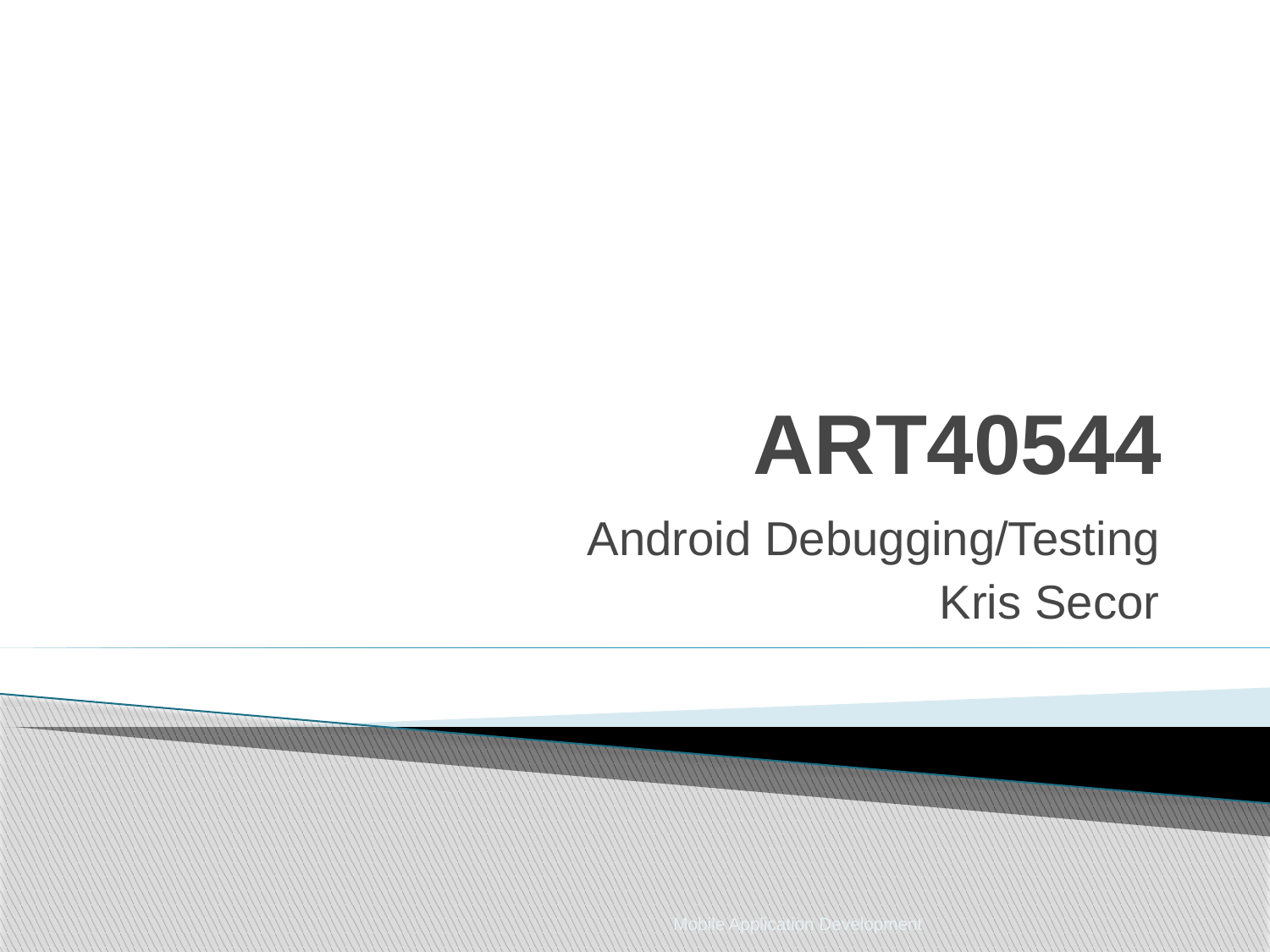

# ART40544
Android Debugging/Testing
Kris Secor
Mobile Application Development